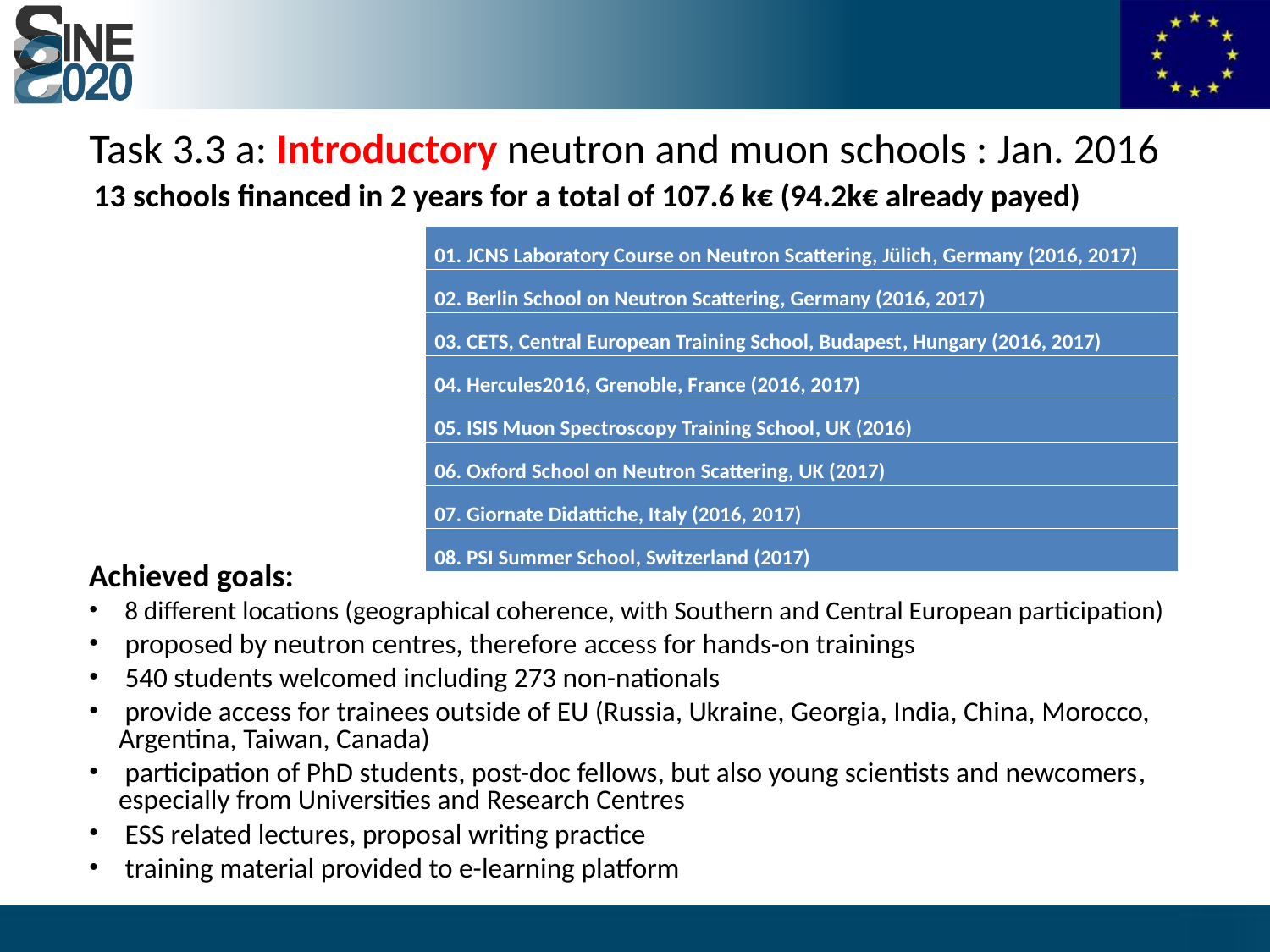

Task 3.3 a: Introductory neutron and muon schools : Jan. 2016
13 schools financed in 2 years for a total of 107.6 k€ (94.2k€ already payed)

| 01. JCNS Laboratory Course on Neutron Scattering, Jülich, Germany (2016, 2017) |
| --- |
| 02. Berlin School on Neutron Scattering, Germany (2016, 2017) |
| 03. CETS, Central European Training School, Budapest, Hungary (2016, 2017) |
| 04. Hercules2016, Grenoble, France (2016, 2017) |
| 05. ISIS Muon Spectroscopy Training School, UK (2016) |
| 06. Oxford School on Neutron Scattering, UK (2017) |
| 07. Giornate Didattiche, Italy (2016, 2017) |
| 08. PSI Summer School, Switzerland (2017) |
Achieved goals:
 8 different locations (geographical coherence, with Southern and Central European participation)
 proposed by neutron centres, therefore access for hands-on trainings
 540 students welcomed including 273 non-nationals
 provide access for trainees outside of EU (Russia, Ukraine, Georgia, India, China, Morocco, Argentina, Taiwan, Canada)
 participation of PhD students, post-doc fellows, but also young scientists and newcomers, especially from Universities and Research Centres
 ESS related lectures, proposal writing practice
 training material provided to e-learning platform